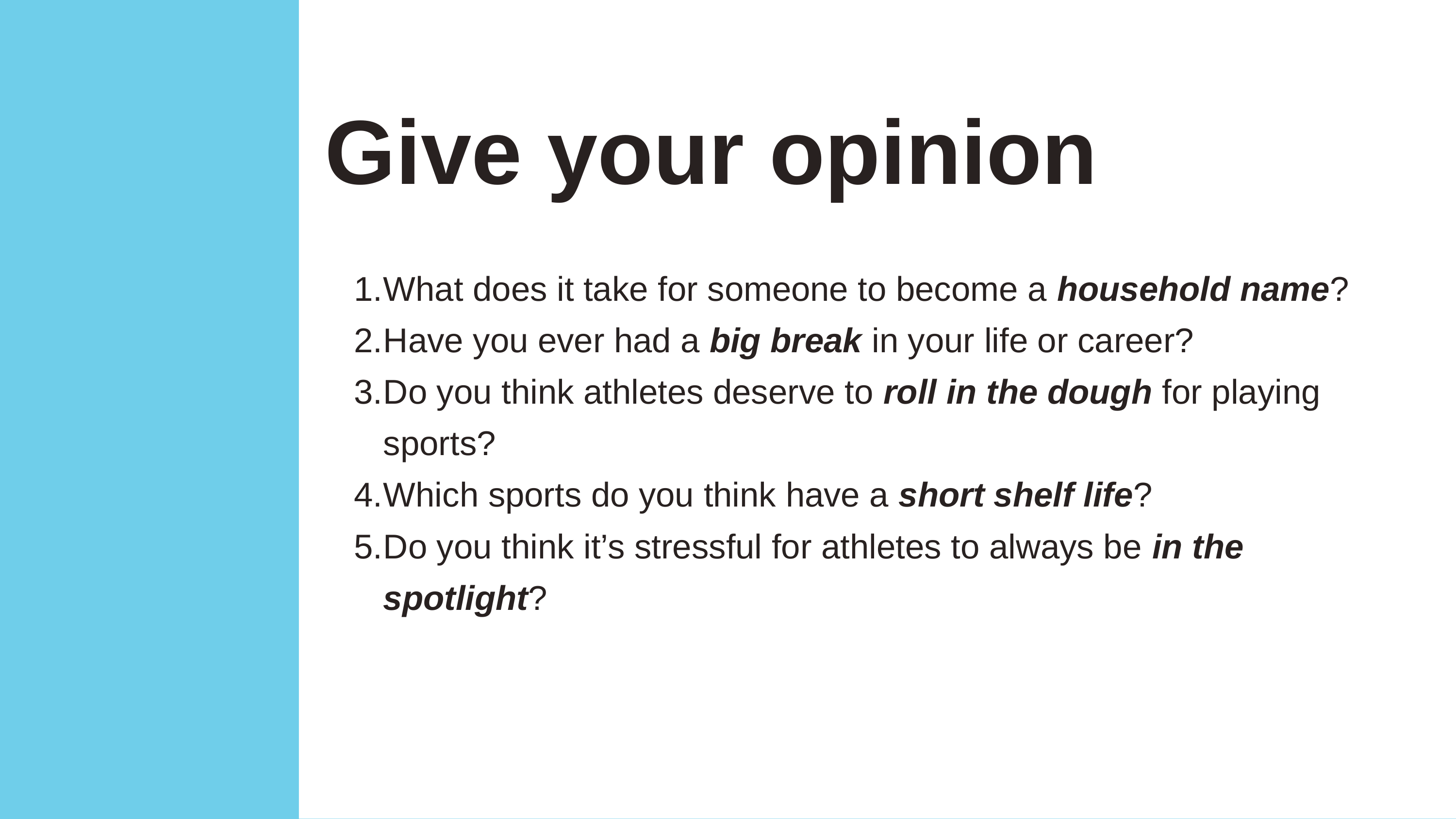

Give your opinion
What does it take for someone to become a household name?
Have you ever had a big break in your life or career?
Do you think athletes deserve to roll in the dough for playing sports?
Which sports do you think have a short shelf life?
Do you think it’s stressful for athletes to always be in the spotlight?